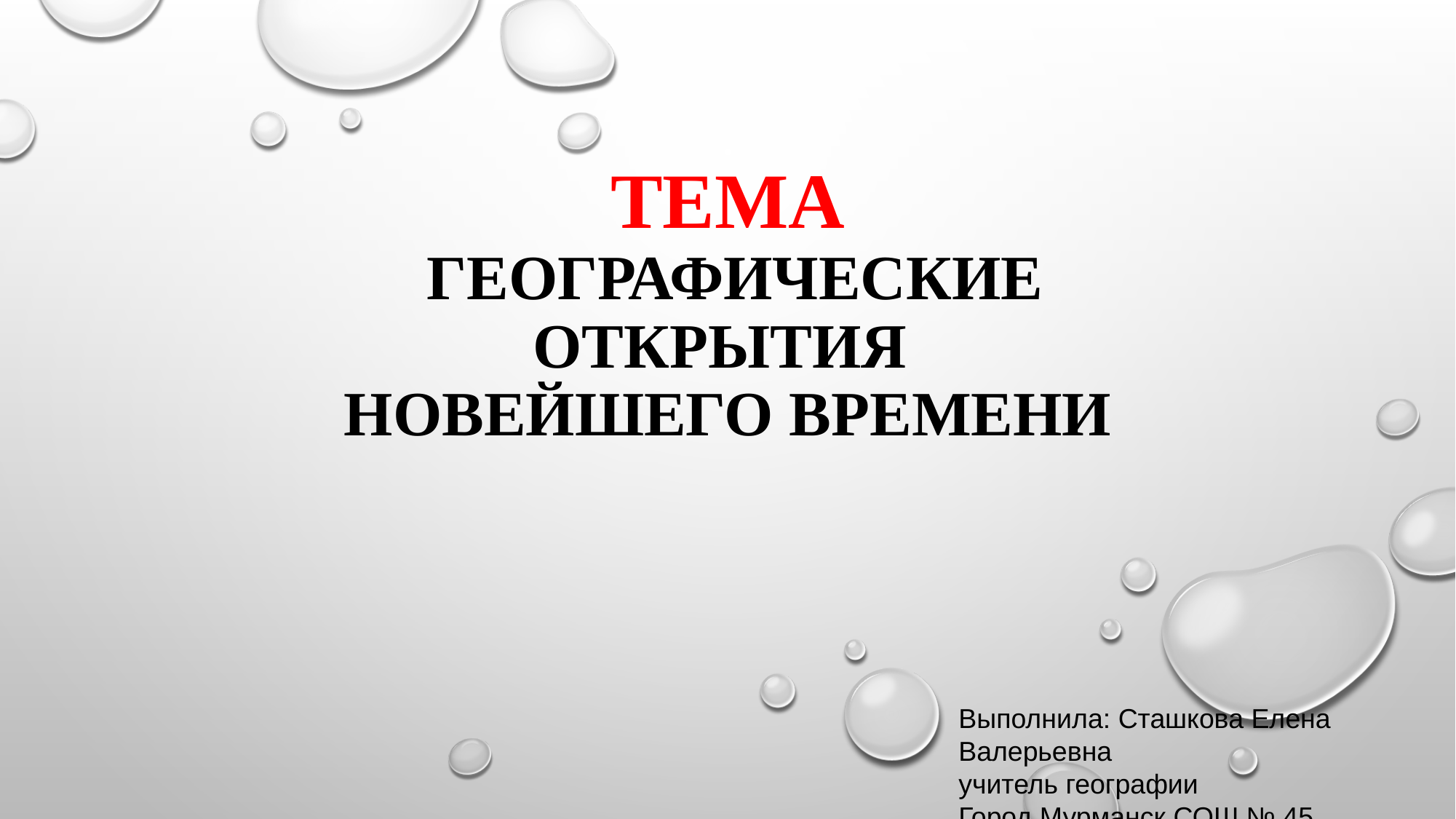

# ТеМА ГЕОГРАФИЧЕСКИЕ ОТКРЫТИЯ Новейшего времени
Выполнила: Сташкова Елена Валерьевна
учитель географии
Город Мурманск СОШ № 45